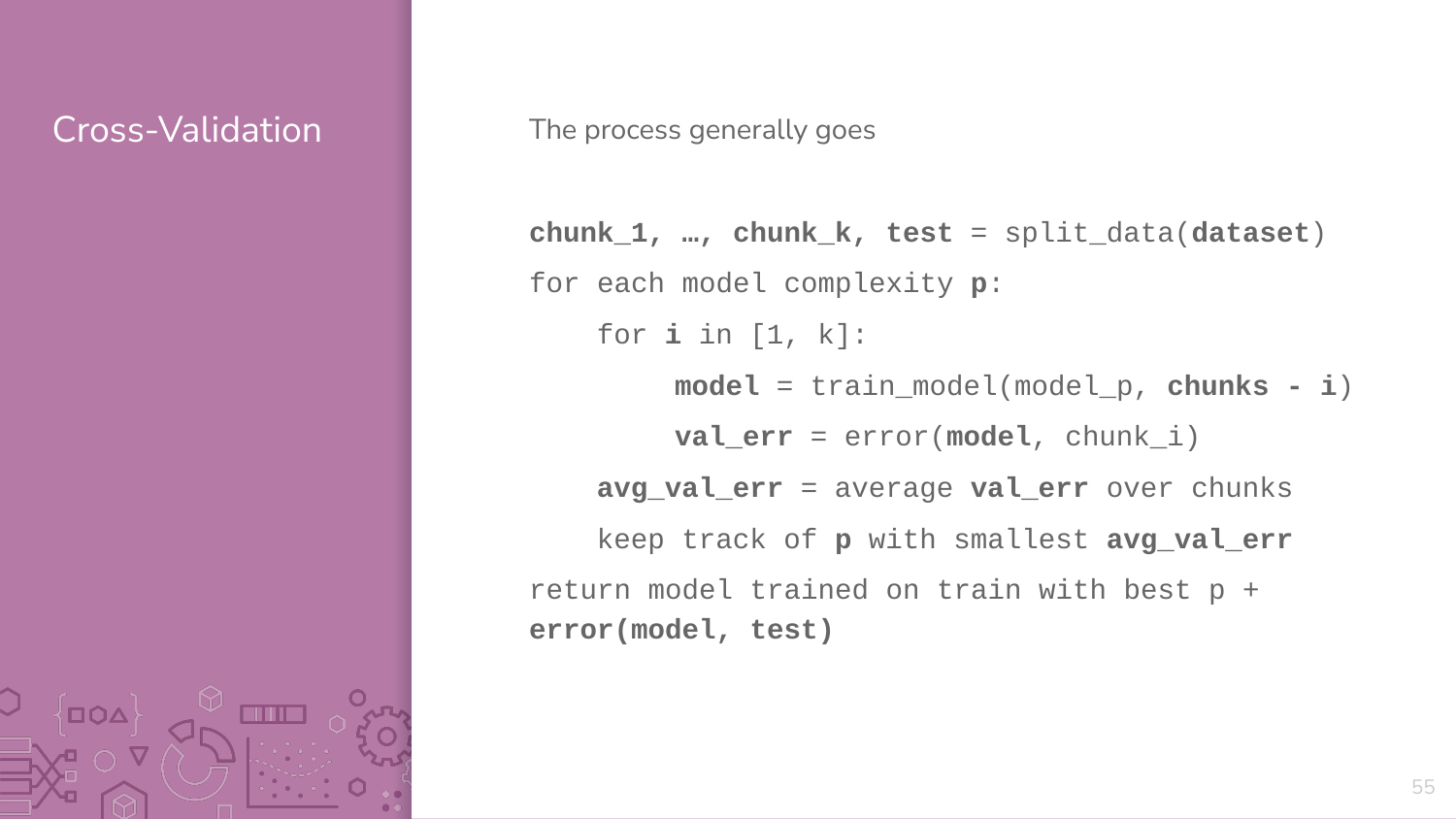

# Cross-Validation
The process generally goes

chunk_1, …, chunk_k, test = split_data(dataset)
for each model complexity p:
    for i in [1, k]:
    	model = train_model(model_p, chunks - i)
	val_err = error(model, chunk_i)
    avg_val_err = average val_err over chunks
    keep track of p with smallest avg_val_err
return model trained on train with best p + error(model, test)
55